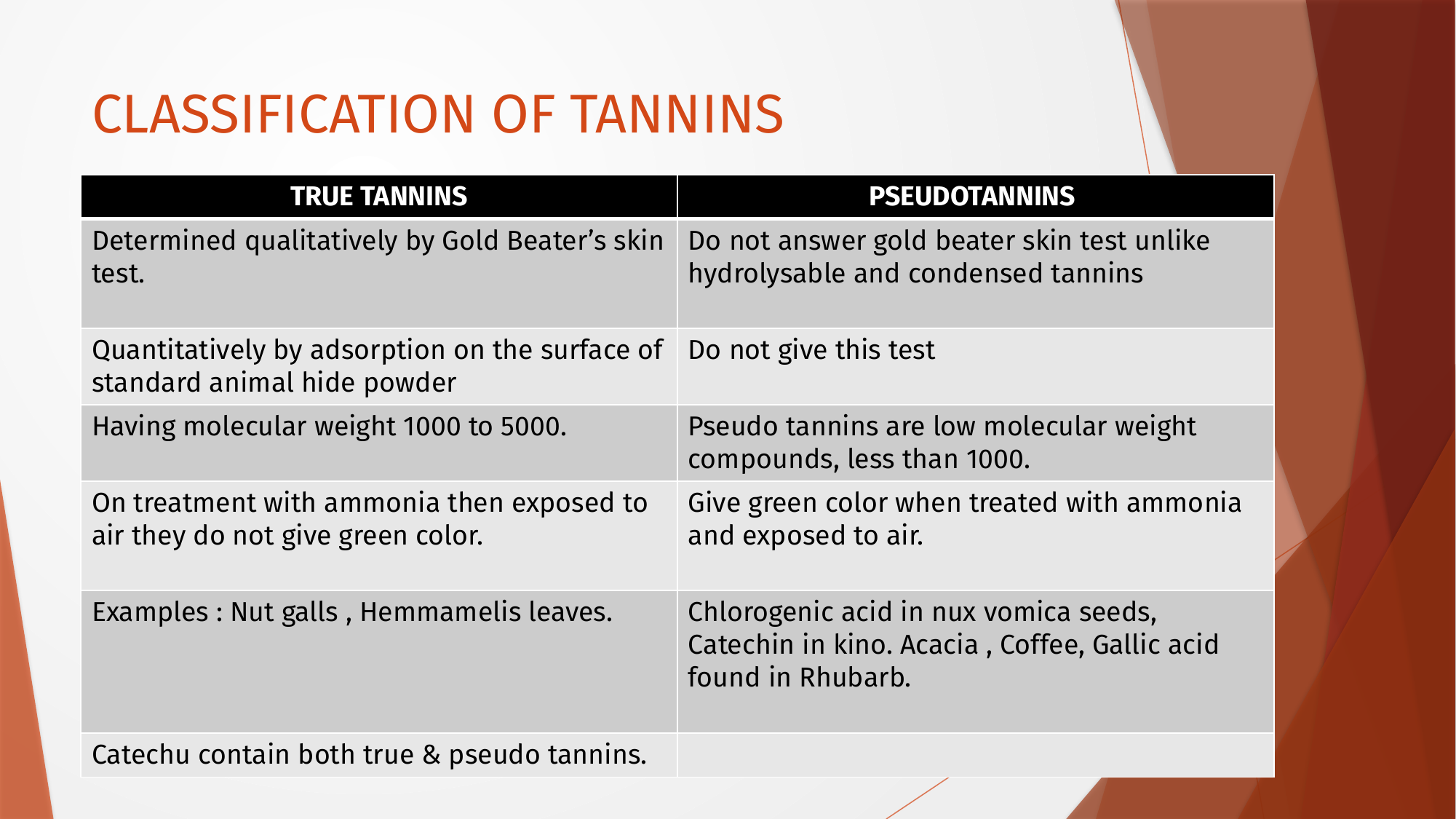

# CLASSIFICATION OF TANNINS
| TRUE TANNINS | PSEUDOTANNINS |
| --- | --- |
| Determined qualitatively by Gold Beater’s skin test. | Do not answer gold beater skin test unlike hydrolysable and condensed tannins |
| Quantitatively by adsorption on the surface of standard animal hide powder | Do not give this test |
| Having molecular weight 1000 to 5000. | Pseudo tannins are low molecular weight compounds, less than 1000. |
| On treatment with ammonia then exposed to air they do not give green color. | Give green color when treated with ammonia and exposed to air. |
| Examples : Nut galls , Hemmamelis leaves. | Chlorogenic acid in nux vomica seeds, Catechin in kino. Acacia , Coffee, Gallic acid found in Rhubarb. |
| Catechu contain both true & pseudo tannins. |  |